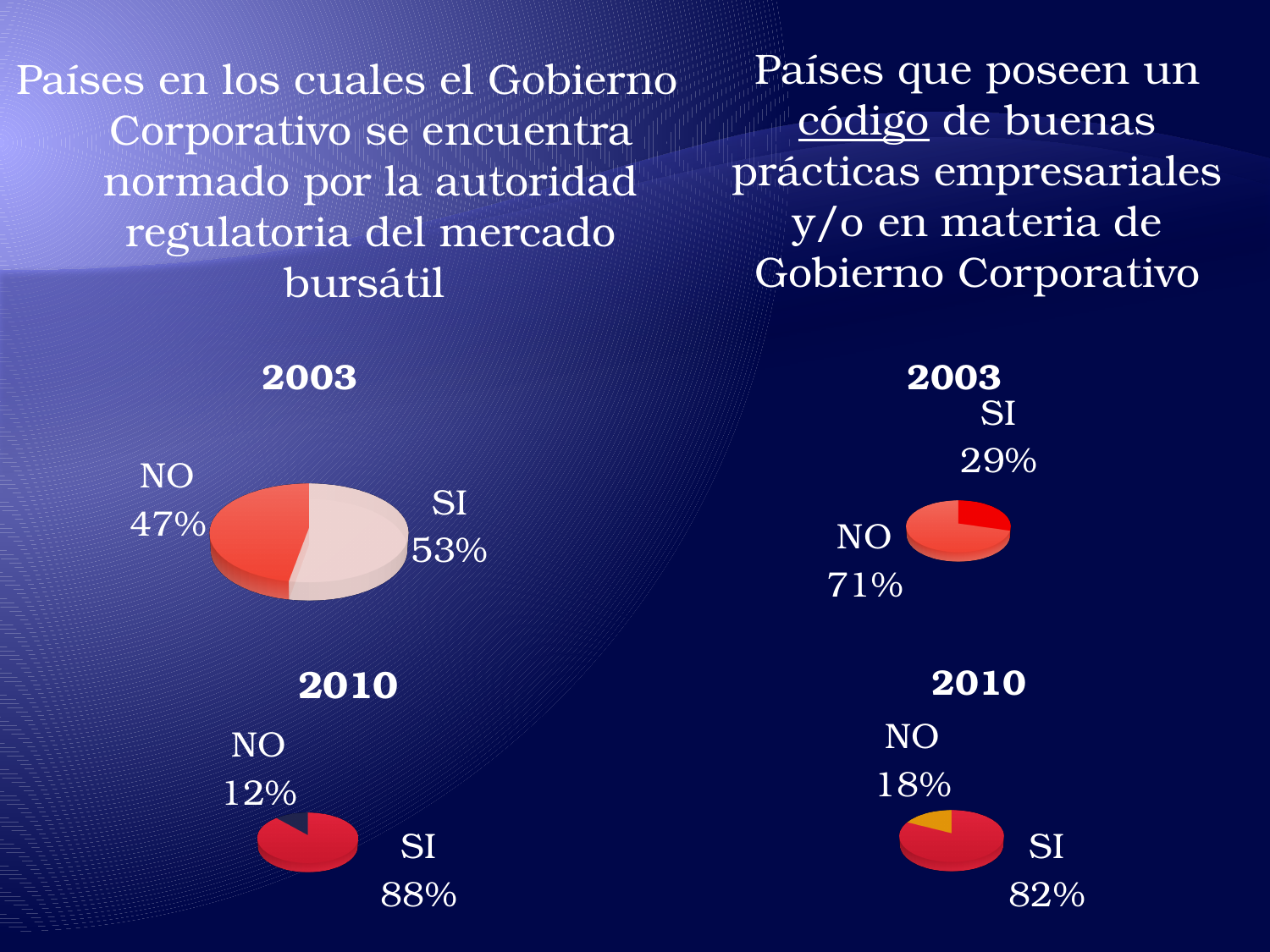

Países que poseen un código de buenas prácticas empresariales y/o en materia de Gobierno Corporativo
Países en los cuales el Gobierno Corporativo se encuentra normado por la autoridad regulatoria del mercado bursátil

[unsupported chart]

[unsupported chart]

[unsupported chart]

[unsupported chart]